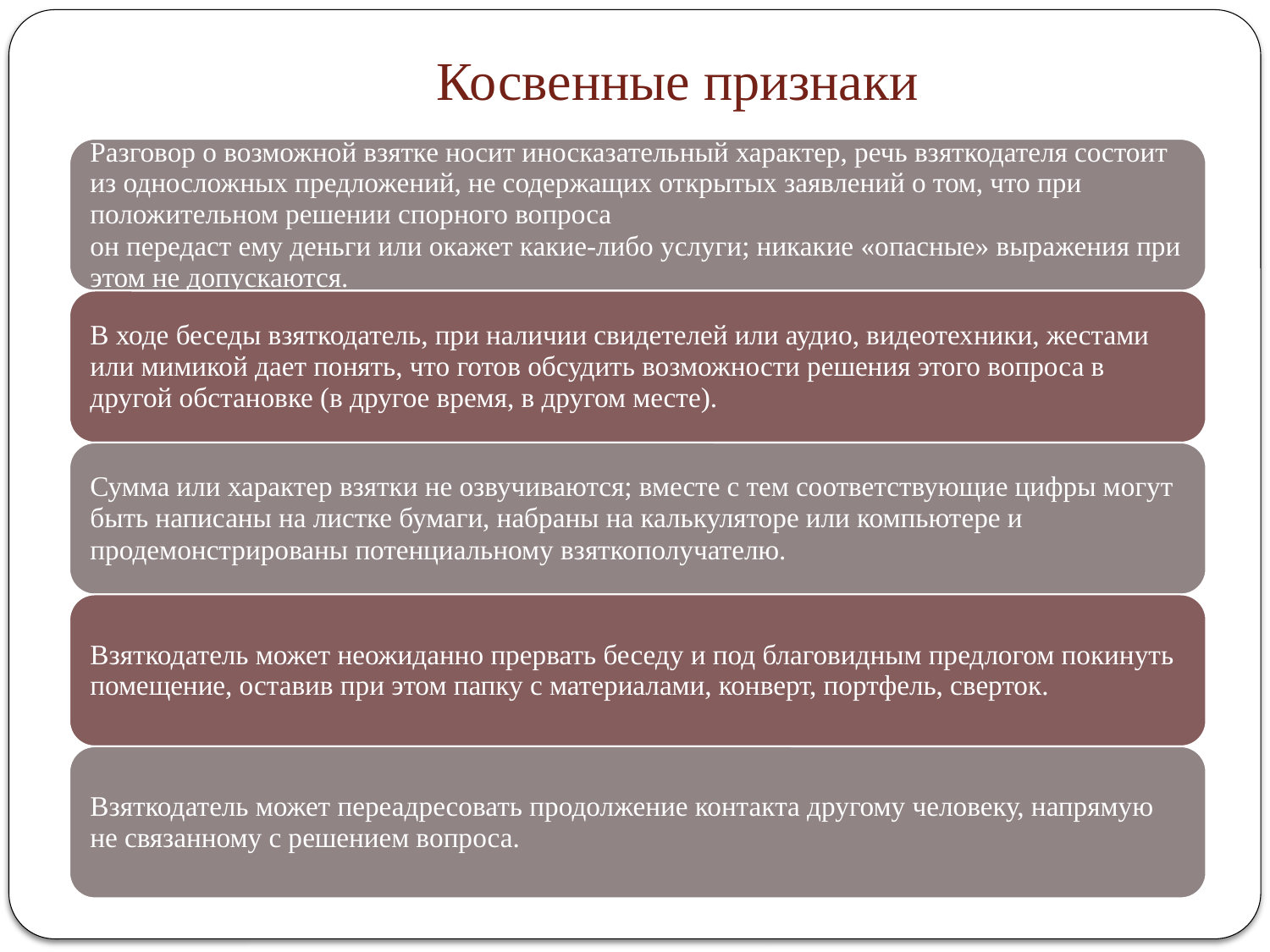

# Косвенные признаки
Разговор о возможной взятке носит иносказательный характер, речь взяткодателя состоит из односложных предложений, не содержащих открытых заявлений о том, что при положительном решении спорного вопроса
он передаст ему деньги или окажет какие-либо услуги; никакие «опасные» выражения при этом не допускаются.
В ходе беседы взяткодатель, при наличии свидетелей или аудио, видеотехники, жестами или мимикой дает понять, что готов обсудить возможности решения этого вопроса в другой обстановке (в другое время, в другом месте).
Сумма или характер взятки не озвучиваются; вместе с тем соответствующие цифры могут быть написаны на листке бумаги, набраны на калькуляторе или компьютере и продемонстрированы потенциальному взяткополучателю.
Взяткодатель может неожиданно прервать беседу и под благовидным предлогом покинуть помещение, оставив при этом папку с материалами, конверт, портфель, сверток.
Взяткодатель может переадресовать продолжение контакта другому человеку, напрямую не связанному с решением вопроса.